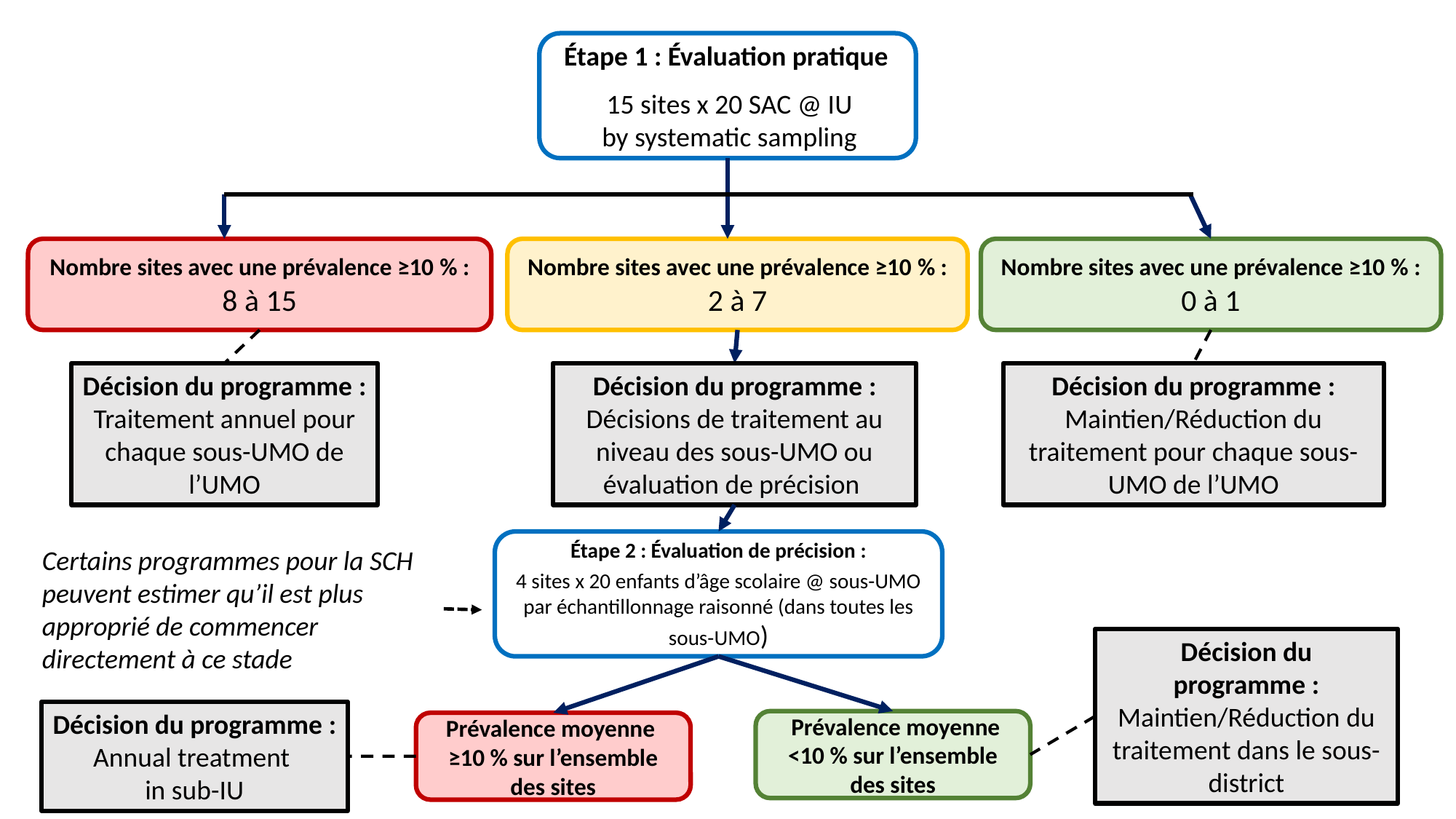

Étape 1 : Évaluation pratique
15 sites x 20 SAC @ IU
by systematic sampling
Nombre sites avec une prévalence ≥10 % :
8 à 15
Nombre sites avec une prévalence ≥10 % :
2 à 7
Nombre sites avec une prévalence ≥10 % :
0 à 1
Décision du programme :
Traitement annuel pour chaque sous-UMO de l’UMO
Décision du programme :
Maintien/Réduction du traitement pour chaque sous-UMO de l’UMO
Décision du programme :
Décisions de traitement au niveau des sous-UMO ou évaluation de précision
Étape 2 : Évaluation de précision :

4 sites x 20 enfants d’âge scolaire @ sous-UMO
par échantillonnage raisonné (dans toutes les sous-UMO)
Certains programmes pour la SCH peuvent estimer qu’il est plus approprié de commencer directement à ce stade
Décision du programme :
Maintien/Réduction du traitement dans le sous-district
Décision du programme :
Annual treatment
in sub-IU
 Prévalence moyenne <10 % sur l’ensemble des sites
Prévalence moyenne
≥10 % sur l’ensemble des sites